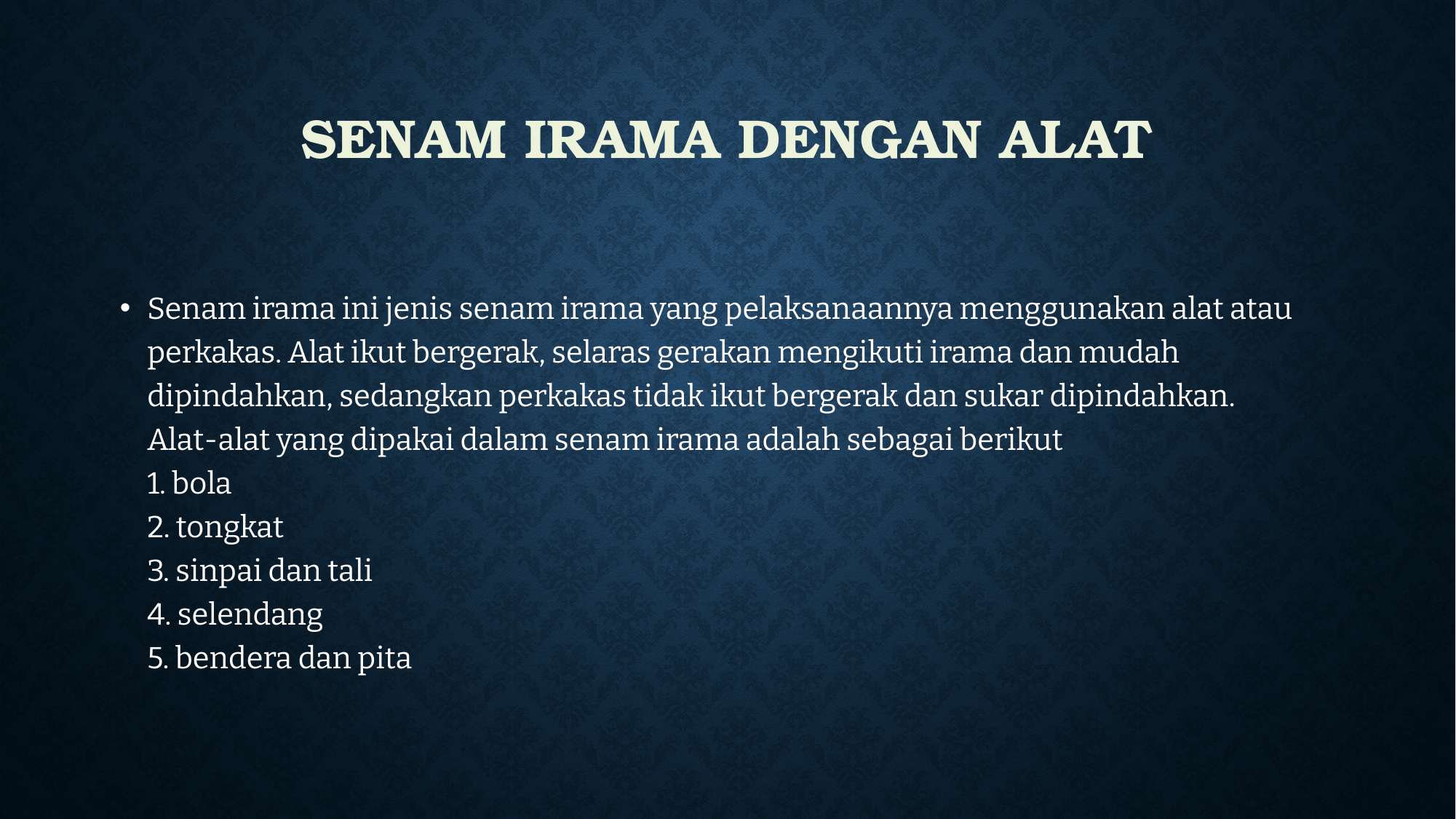

# SENAM IRAMA DENGAN ALAT
Senam irama ini jenis senam irama yang pelaksanaannya menggunakan alat atau perkakas. Alat ikut bergerak, selaras gerakan mengikuti irama dan mudah dipindahkan, sedangkan perkakas tidak ikut bergerak dan sukar dipindahkan.
Alat-alat yang dipakai dalam senam irama adalah sebagai berikut
1. bola
2. tongkat
3. sinpai dan tali
4. selendang
5. bendera dan pita